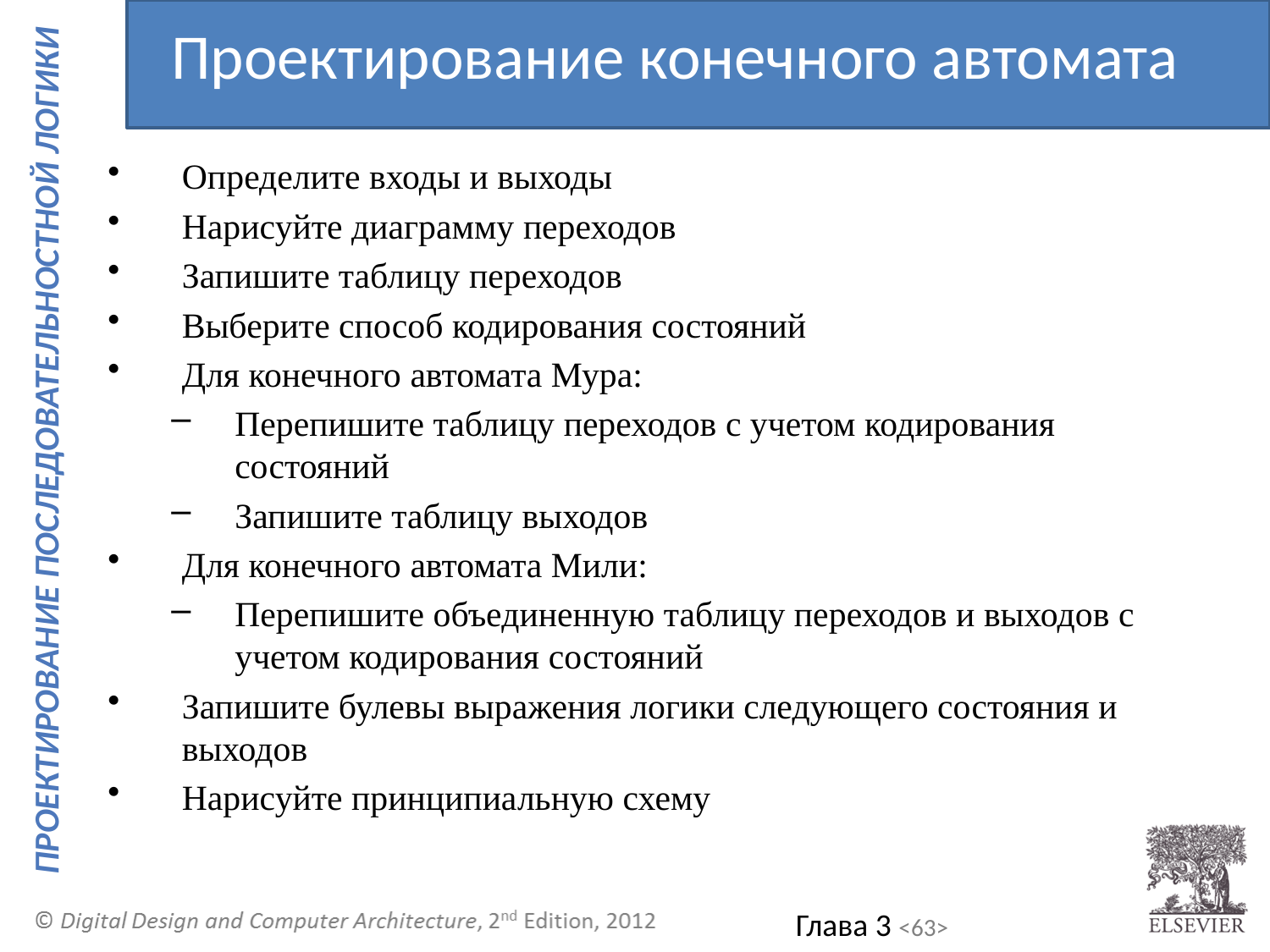

Проектирование конечного автомата
Определите входы и выходы
Нарисуйте диаграмму переходов
Запишите таблицу переходов
Выберите способ кодирования состояний
Для конечного автомата Мура:
Перепишите таблицу переходов с учетом кодирования состояний
Запишите таблицу выходов
Для конечного автомата Мили:
Перепишите объединенную таблицу переходов и выходов с учетом кодирования состояний
Запишите булевы выражения логики следующего состояния и выходов
Нарисуйте принципиальную схему